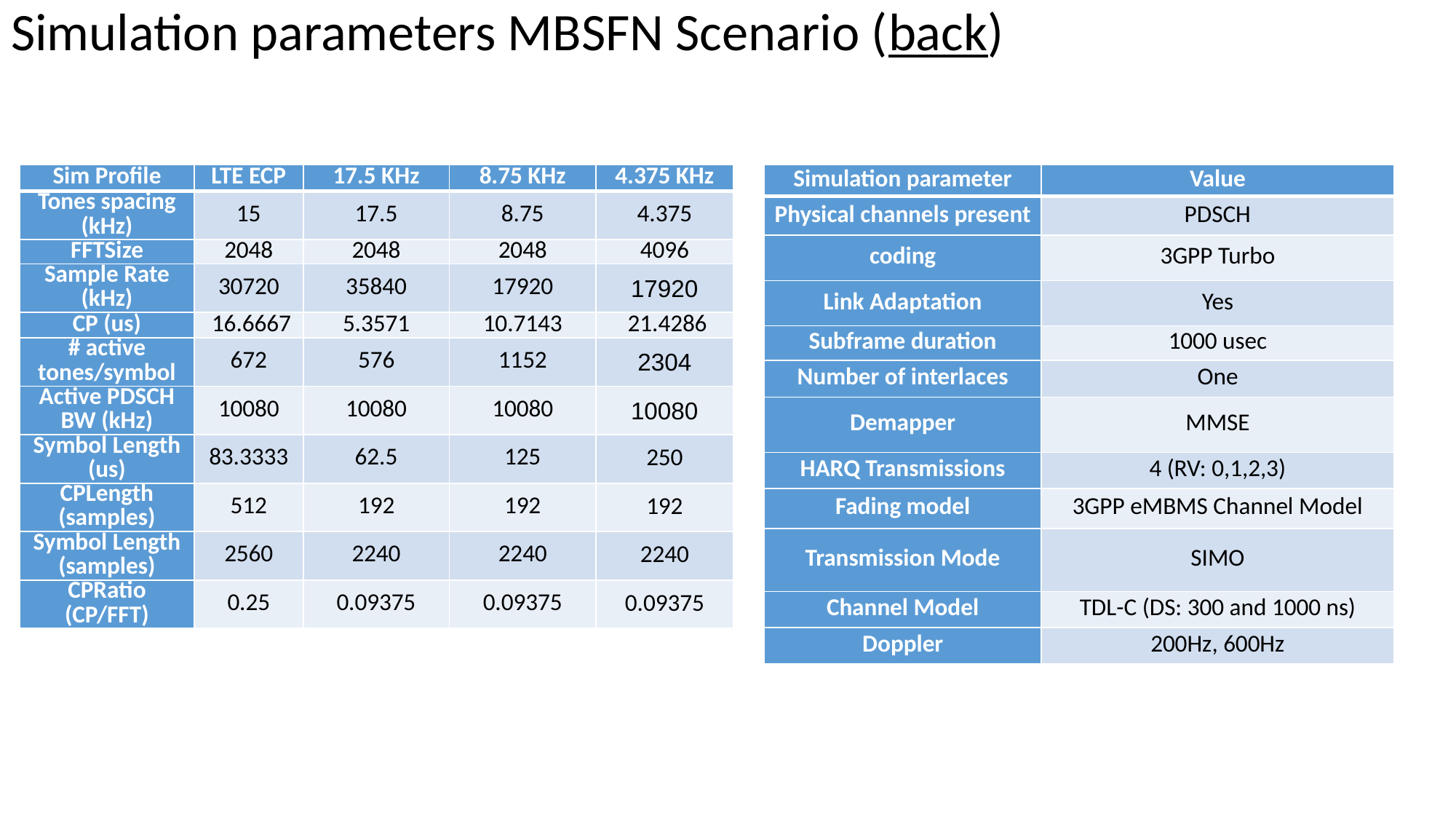

Simulation parameters MBSFN Scenario (back)
| Sim Profile | LTE ECP | 17.5 KHz | 8.75 KHz | 4.375 KHz |
| --- | --- | --- | --- | --- |
| Tones spacing (kHz) | 15 | 17.5 | 8.75 | 4.375 |
| FFTSize | 2048 | 2048 | 2048 | 4096 |
| Sample Rate (kHz) | 30720 | 35840 | 17920 | 17920 |
| CP (us) | 16.6667 | 5.3571 | 10.7143 | 21.4286 |
| # active tones/symbol | 672 | 576 | 1152 | 2304 |
| Active PDSCH BW (kHz) | 10080 | 10080 | 10080 | 10080 |
| Symbol Length (us) | 83.3333 | 62.5 | 125 | 250 |
| CPLength (samples) | 512 | 192 | 192 | 192 |
| Symbol Length (samples) | 2560 | 2240 | 2240 | 2240 |
| CPRatio (CP/FFT) | 0.25 | 0.09375 | 0.09375 | 0.09375 |
| Simulation parameter | Value |
| --- | --- |
| Physical channels present | PDSCH |
| coding | 3GPP Turbo |
| Link Adaptation | Yes |
| Subframe duration | 1000 usec |
| Number of interlaces | One |
| Demapper | MMSE |
| HARQ Transmissions | 4 (RV: 0,1,2,3) |
| Fading model | 3GPP eMBMS Channel Model |
| Transmission Mode | SIMO |
| Channel Model | TDL-C (DS: 300 and 1000 ns) |
| Doppler | 200Hz, 600Hz |